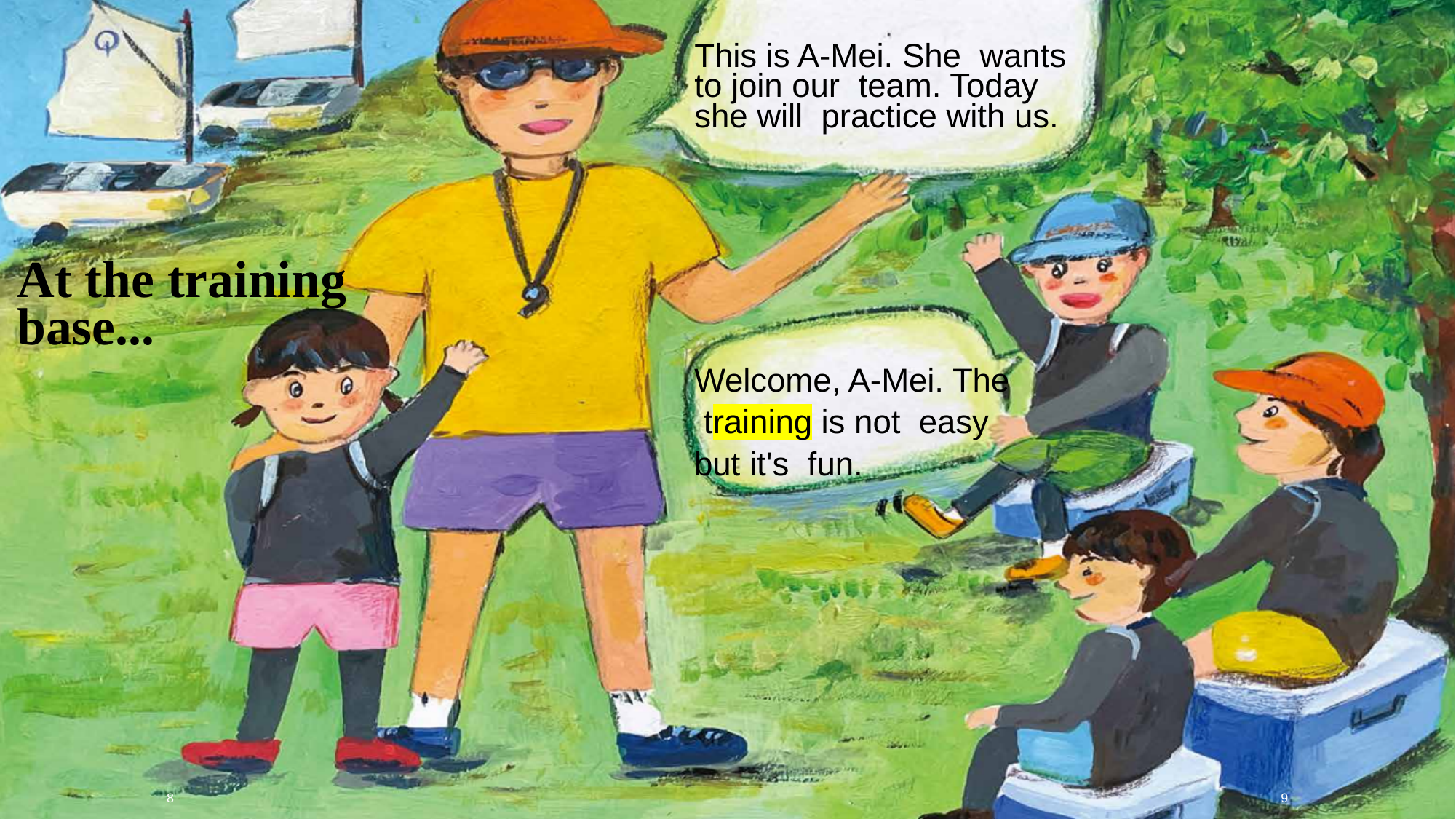

# This is A-Mei. She  wants to join our  team. Today she will  practice with us.
At the training  base...
Welcome, A-Mei. The  training is not  easy but it's  fun.
8
9